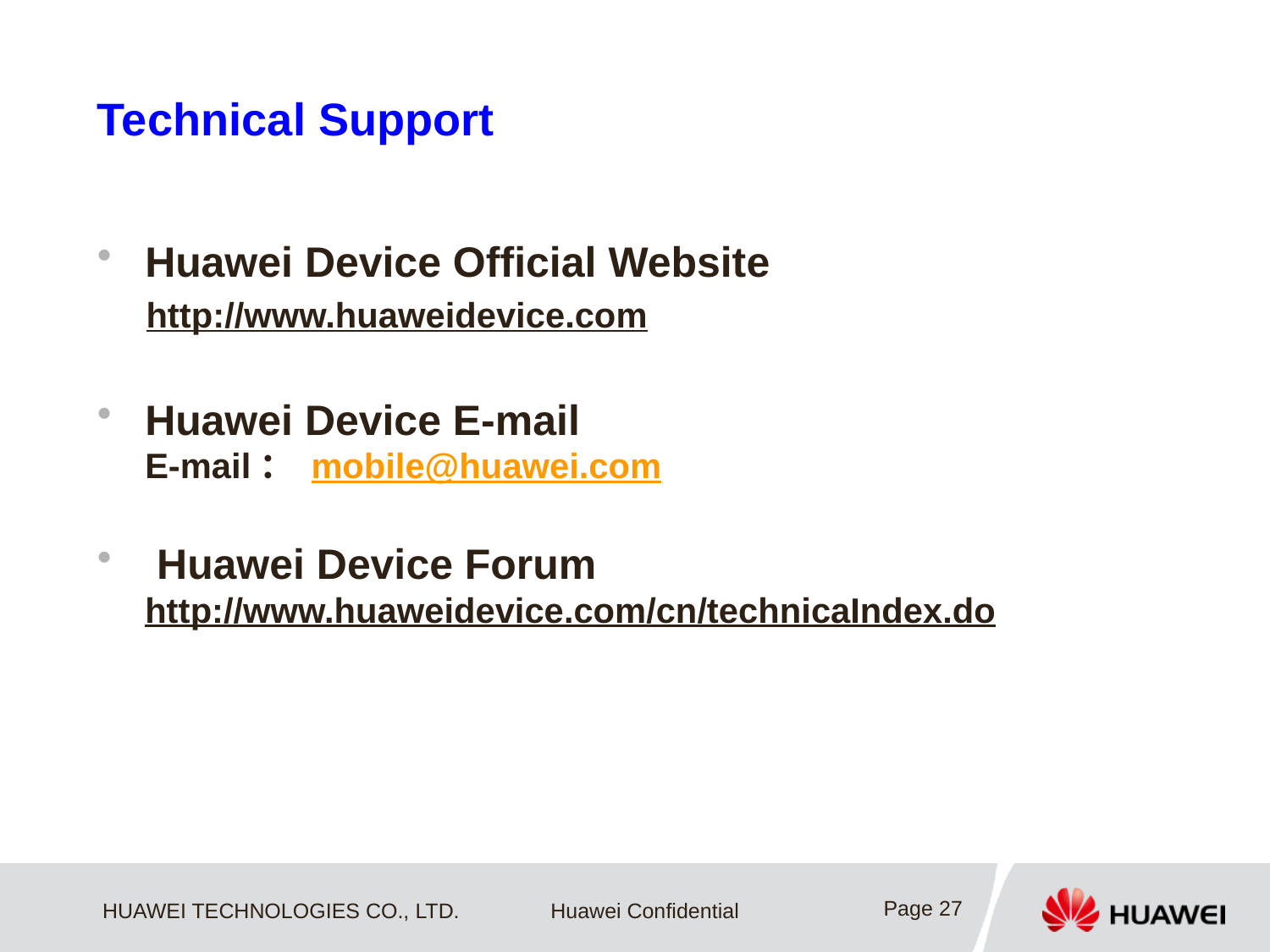

# Technical Support
Huawei Device Official Website
     http://www.huaweidevice.com

Huawei Device E-mail
E-mail： mobile@huawei.com
 Huawei Device Forum      http://www.huaweidevice.com/cn/technicaIndex.do
Page 27